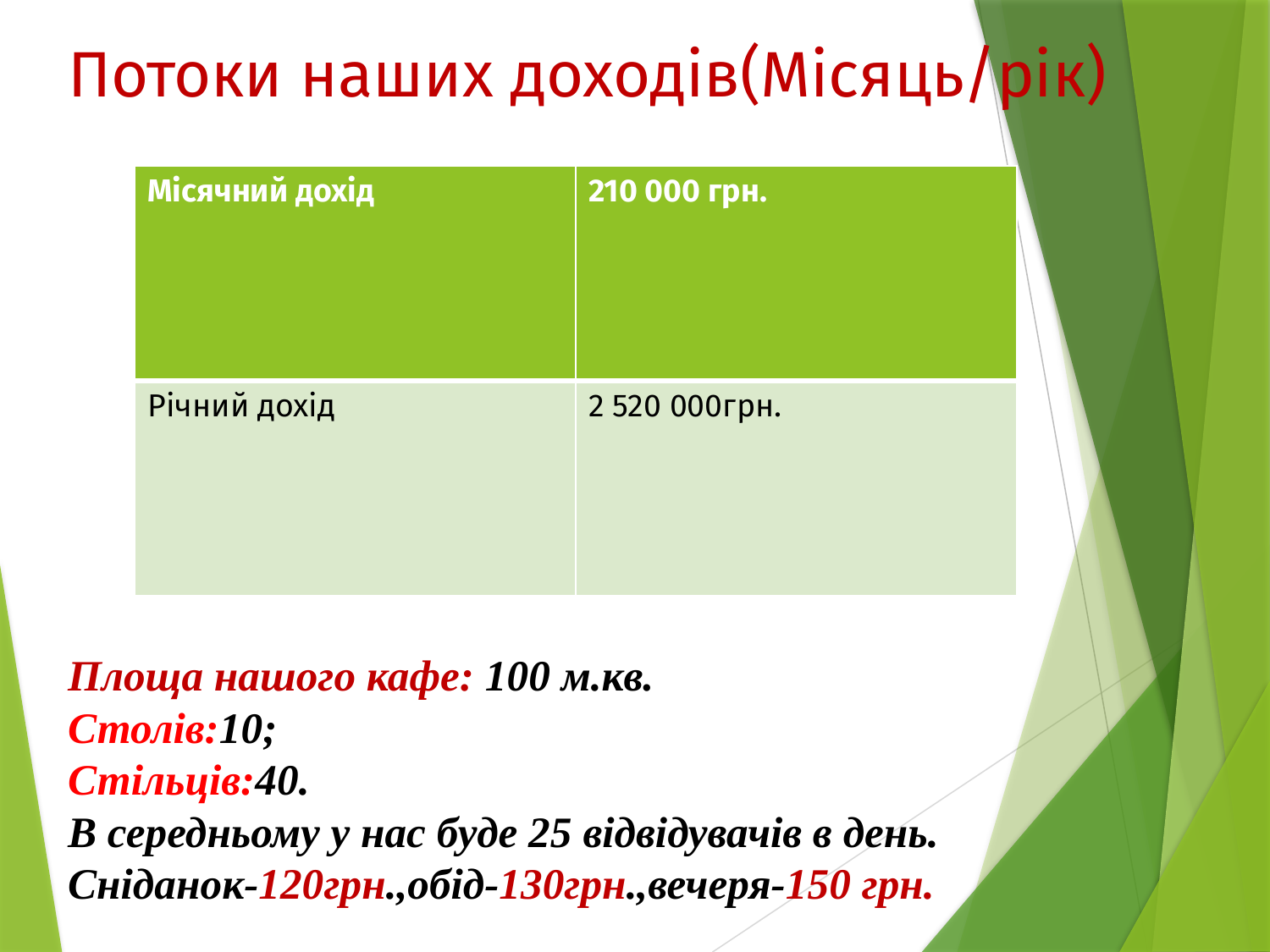

# Потоки наших доходів(Місяць/рік) Площа нашого кафе: 100 м.кв. Столів:10; Стільців:40. В середньому у нас буде 25 відвідувачів в день. Сніданок-120грн.,обід-130грн.,вечеря-150 грн.
| Місячний дохід | 210 000 грн. |
| --- | --- |
| Річний дохід | 2 520 000грн. |